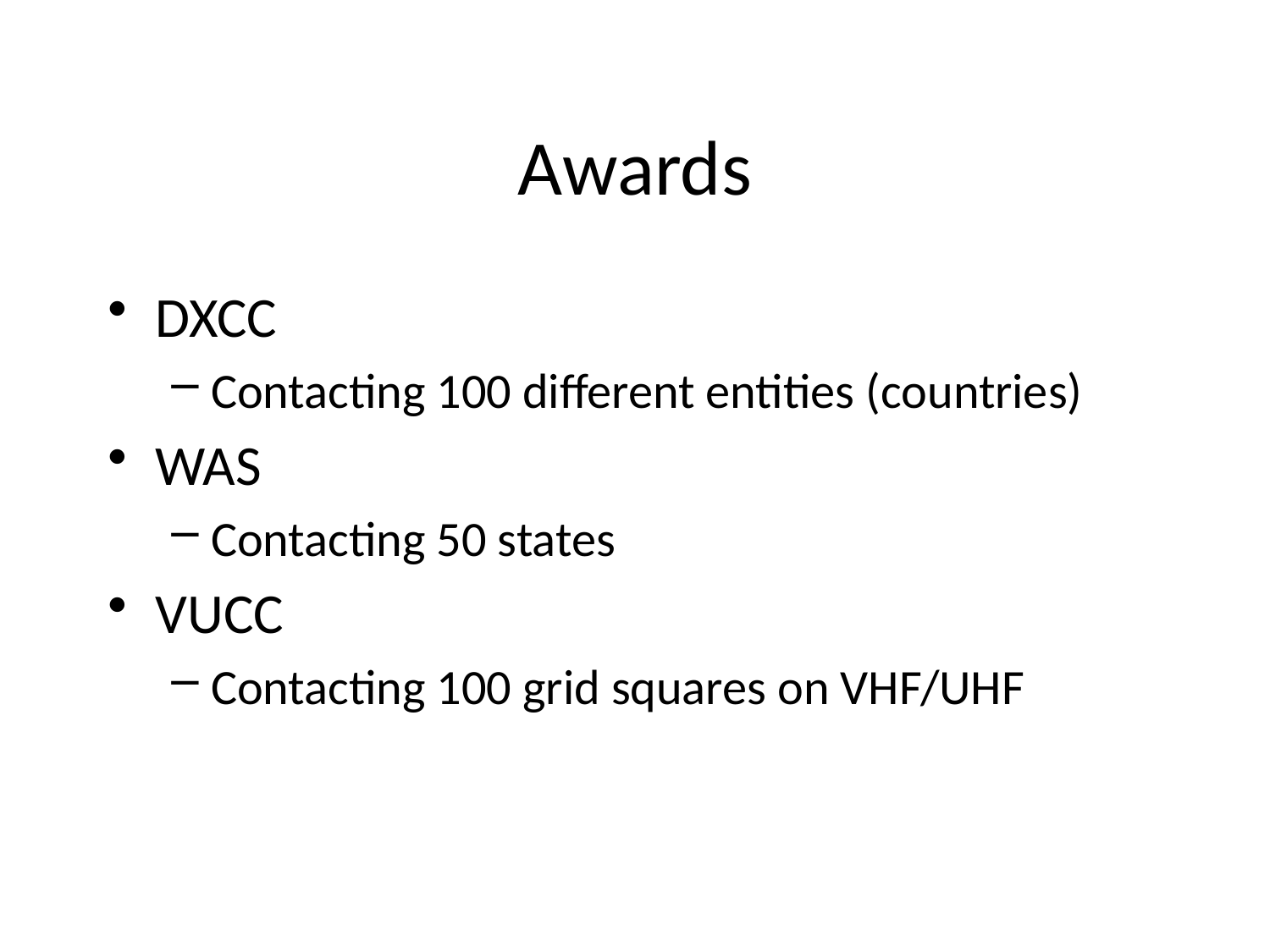

Awards
DXCC
Contacting 100 different entities (countries)
WAS
Contacting 50 states
VUCC
Contacting 100 grid squares on VHF/UHF